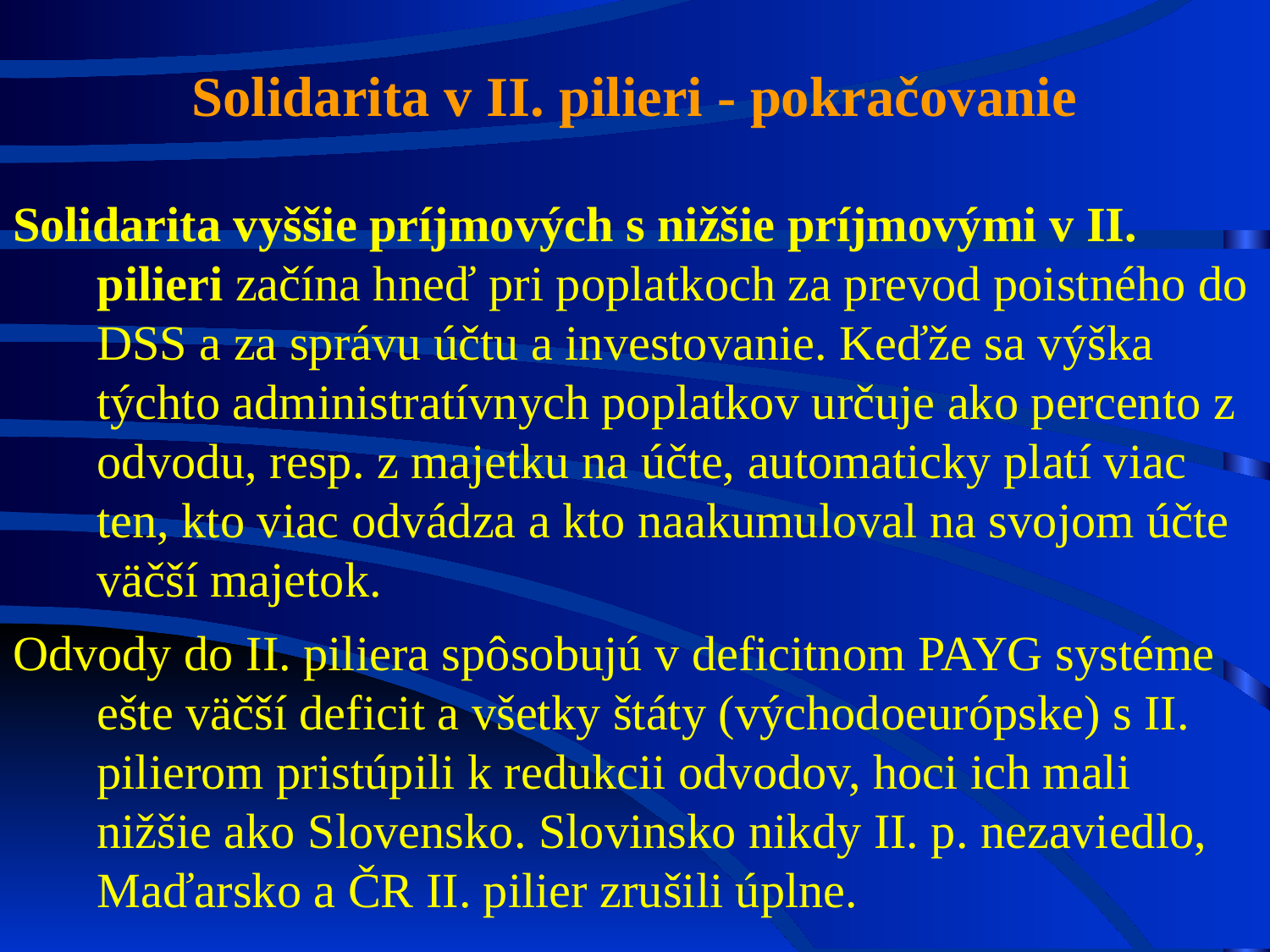

Solidarita v II. pilieri - pokračovanie
Solidarita vyššie príjmových s nižšie príjmovými v II. pilieri začína hneď pri poplatkoch za prevod poistného do DSS a za správu účtu a investovanie. Keďže sa výška týchto administratívnych poplatkov určuje ako percento z odvodu, resp. z majetku na účte, automaticky platí viac ten, kto viac odvádza a kto naakumuloval na svojom účte väčší majetok.
Odvody do II. piliera spôsobujú v deficitnom PAYG systéme ešte väčší deficit a všetky štáty (východoeurópske) s II. pilierom pristúpili k redukcii odvodov, hoci ich mali nižšie ako Slovensko. Slovinsko nikdy II. p. nezaviedlo, Maďarsko a ČR II. pilier zrušili úplne.